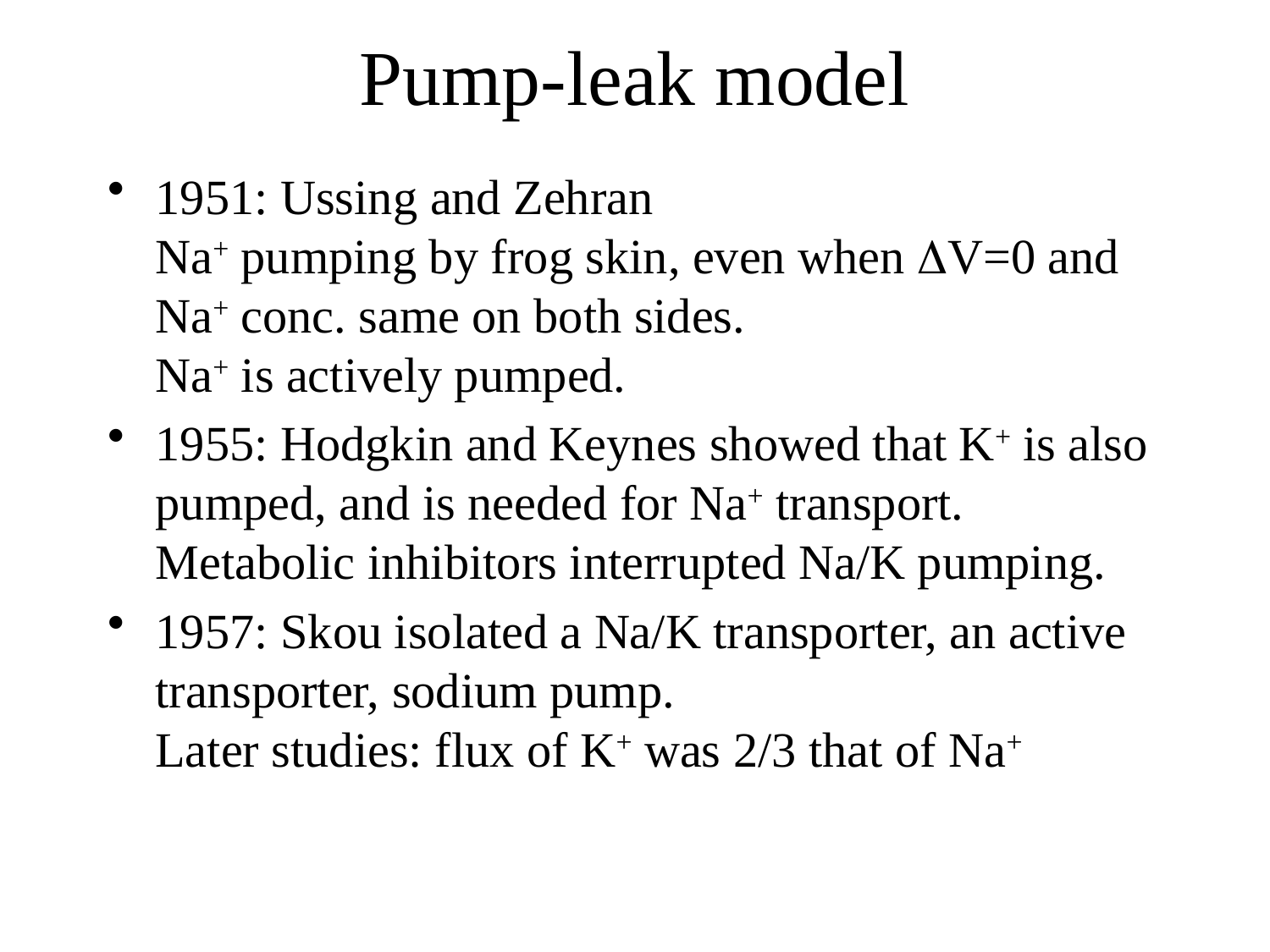

# Pump-leak model
1951: Ussing and Zehran
Na+ pumping by frog skin, even when ΔV=0 and Na+ conc. same on both sides.
Na+ is actively pumped.
1955: Hodgkin and Keynes showed that K+ is also pumped, and is needed for Na+ transport.  Metabolic inhibitors interrupted Na/K pumping.
1957: Skou isolated a Na/K transporter, an active transporter, sodium pump.
Later studies: flux of K+ was 2/3 that of Na+